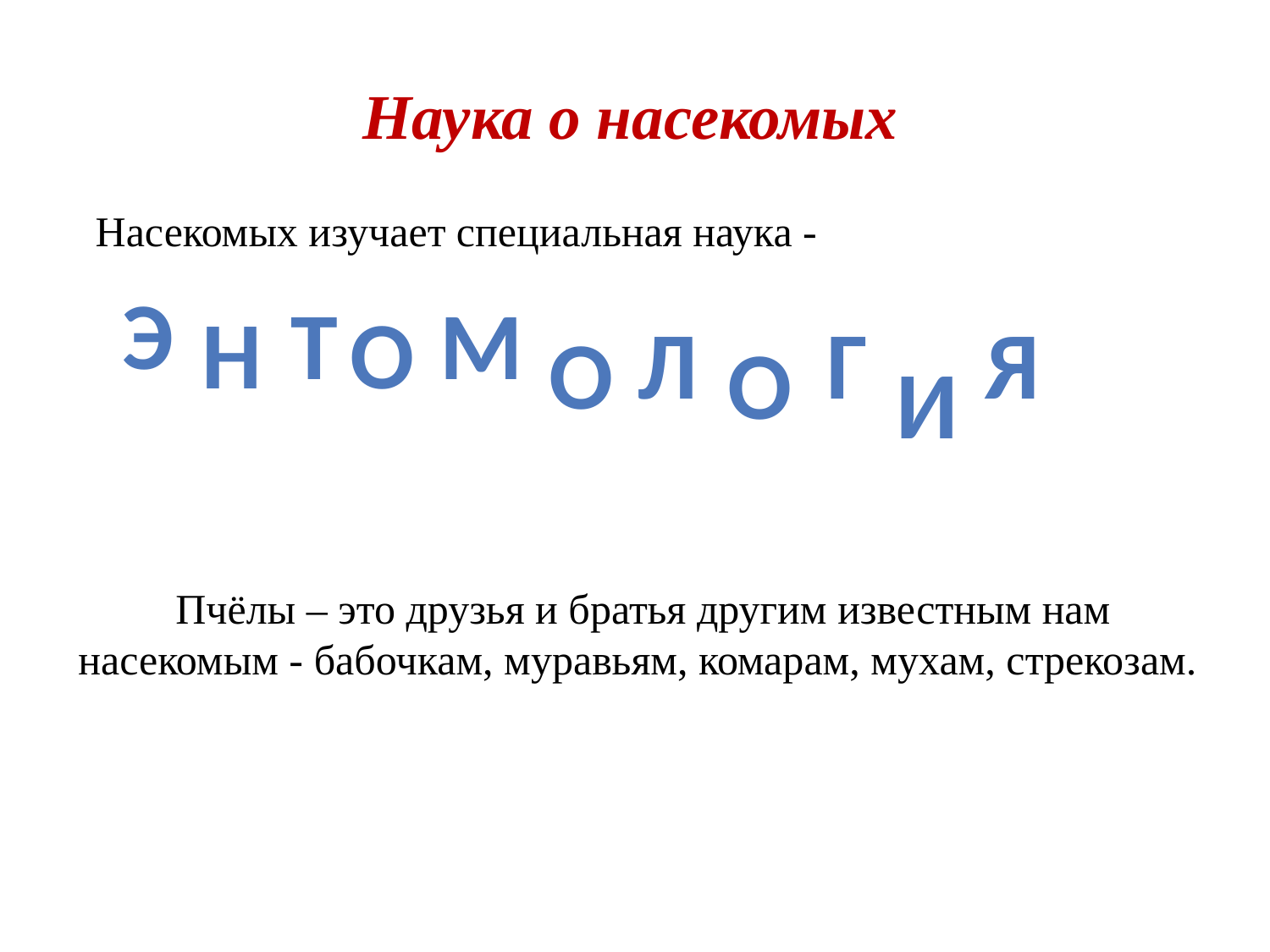

Наука о насекомых
Насекомых изучает специальная наука -
э
т
м
н
о
л
г
я
о
о
и
Пчёлы – это друзья и братья другим известным нам
насекомым - бабочкам, муравьям, комарам, мухам, стрекозам.